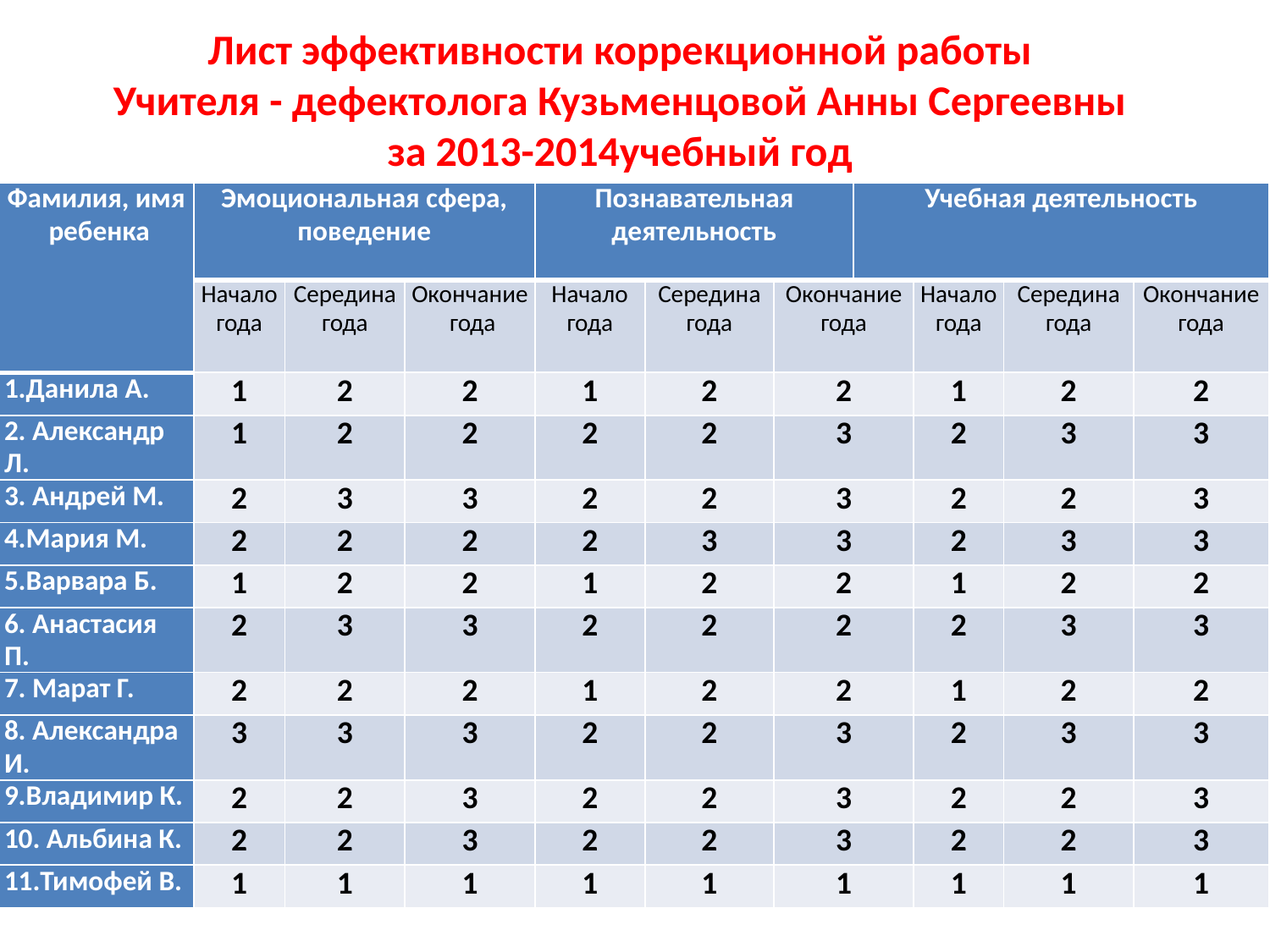

Лист эффективности коррекционной работы
Учителя - дефектолога Кузьменцовой Анны Сергеевны
за 2013-2014учебный год
| Фамилия, имя ребенка | Эмоциональная сфера, поведение |  |  | Познавательная деятельность |  |  | Учебная деятельность |  |  |  |
| --- | --- | --- | --- | --- | --- | --- | --- | --- | --- | --- |
|  | Начало года | Середина года | Окончание года | Начало года | Середина года | Окончание года |  | Начало года | Середина года | Окончание года |
| 1.Данила А. | 1 | 2 | 2 | 1 | 2 | 2 |  | 1 | 2 | 2 |
| 2. Александр Л. | 1 | 2 | 2 | 2 | 2 | 3 |  | 2 | 3 | 3 |
| 3. Андрей М. | 2 | 3 | 3 | 2 | 2 | 3 |  | 2 | 2 | 3 |
| 4.Мария М. | 2 | 2 | 2 | 2 | 3 | 3 |  | 2 | 3 | 3 |
| 5.Варвара Б. | 1 | 2 | 2 | 1 | 2 | 2 |  | 1 | 2 | 2 |
| 6. Анастасия П. | 2 | 3 | 3 | 2 | 2 | 2 |  | 2 | 3 | 3 |
| 7. Марат Г. | 2 | 2 | 2 | 1 | 2 | 2 |  | 1 | 2 | 2 |
| 8. Александра И. | 3 | 3 | 3 | 2 | 2 | 3 |  | 2 | 3 | 3 |
| 9.Владимир К. | 2 | 2 | 3 | 2 | 2 | 3 |  | 2 | 2 | 3 |
| 10. Альбина К. | 2 | 2 | 3 | 2 | 2 | 3 |  | 2 | 2 | 3 |
| 11.Тимофей В. | 1 | 1 | 1 | 1 | 1 | 1 |  | 1 | 1 | 1 |